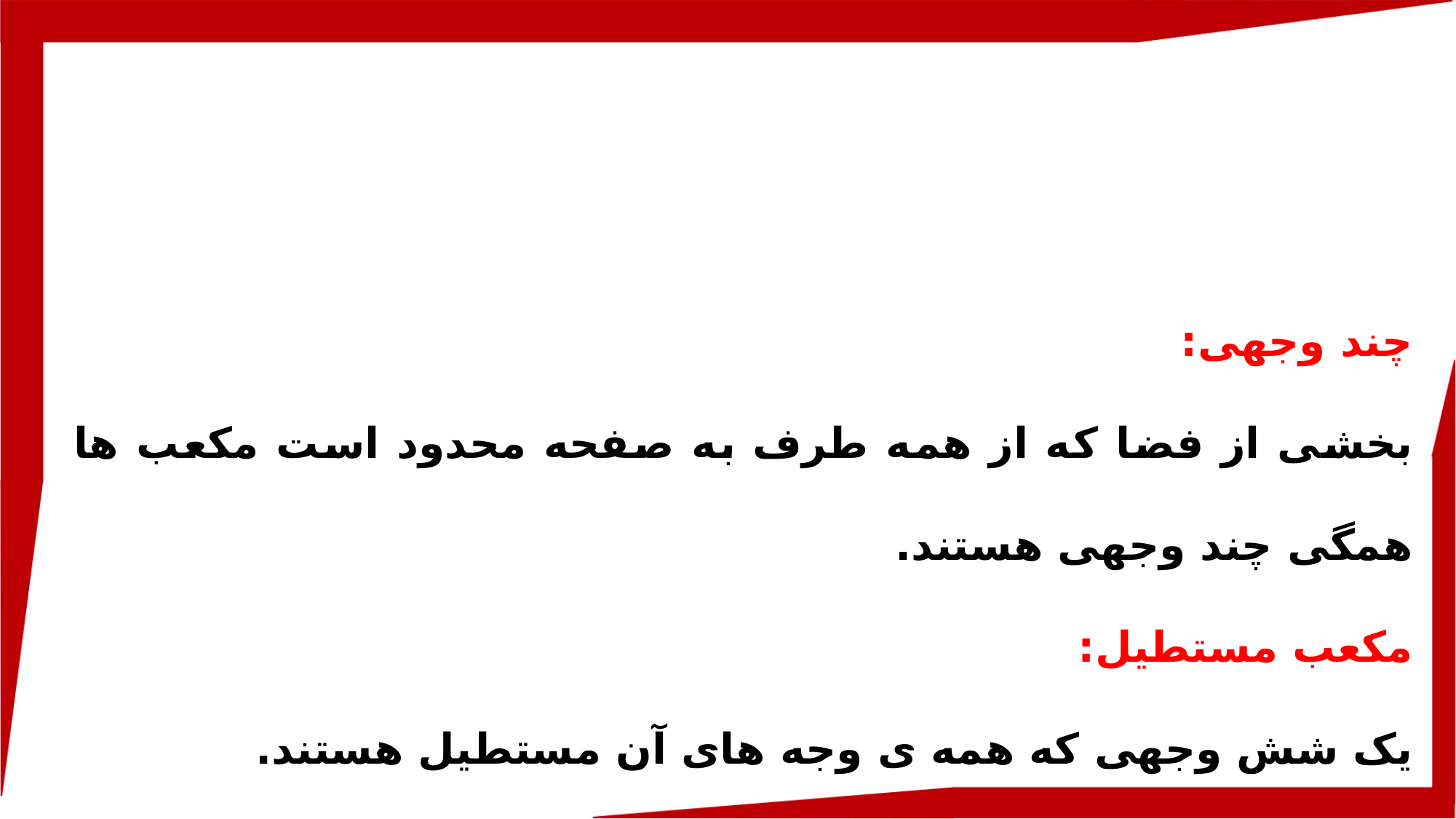

چند وجهی:
بخشی از فضا که از همه طرف به صفحه محدود است مکعب ها همگی چند وجهی هستند.
مکعب مستطیل:
یک شش وجهی که همه ی وجه های آن مستطیل هستند.